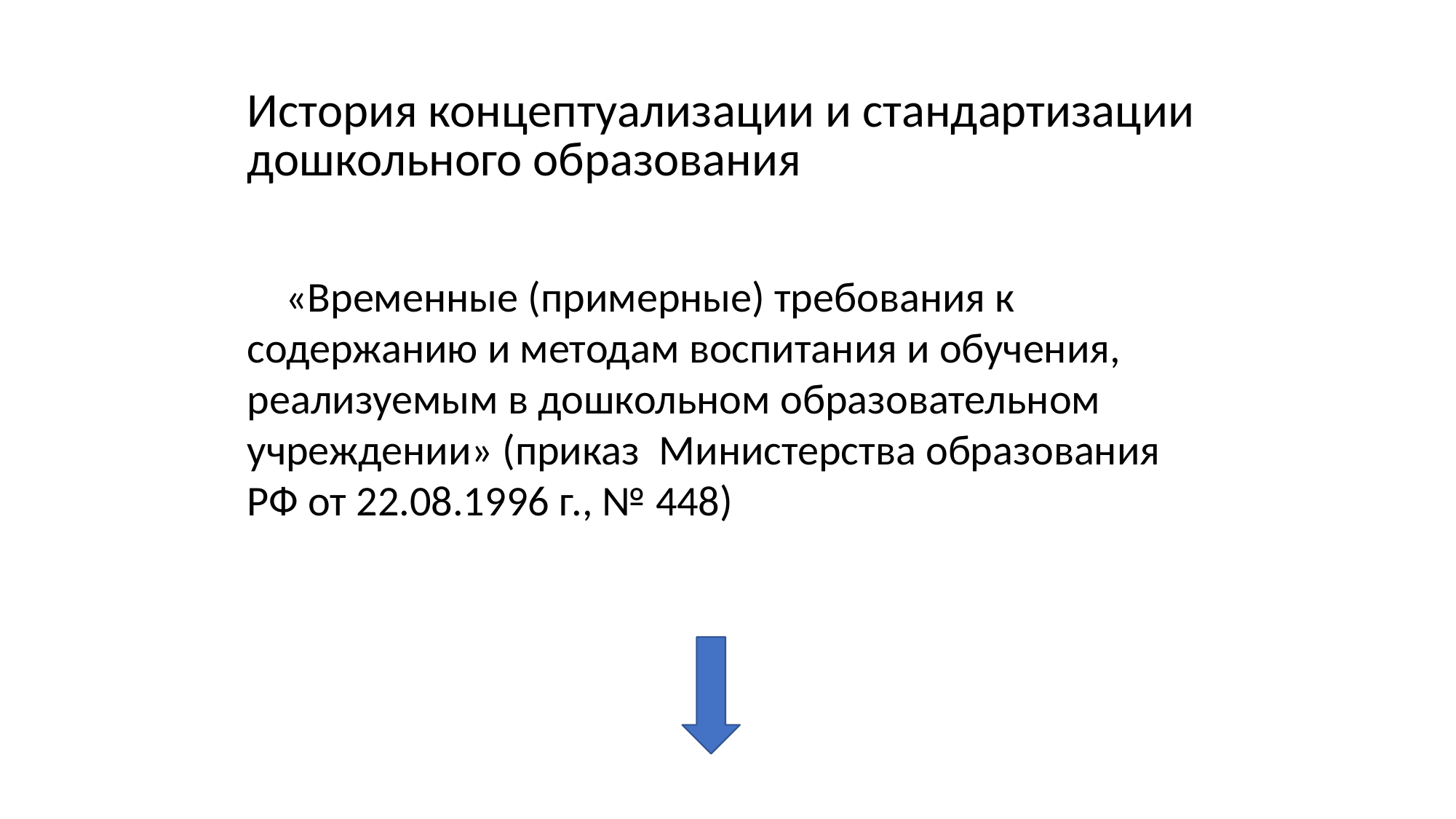

История концептуализации и стандартизации дошкольного образования
    «Временные (примерные) требования к содержанию и методам воспитания и обучения, реализуемым в дошкольном образовательном учреждении» (приказ  Министерства образования РФ от 22.08.1996 г., № 448)